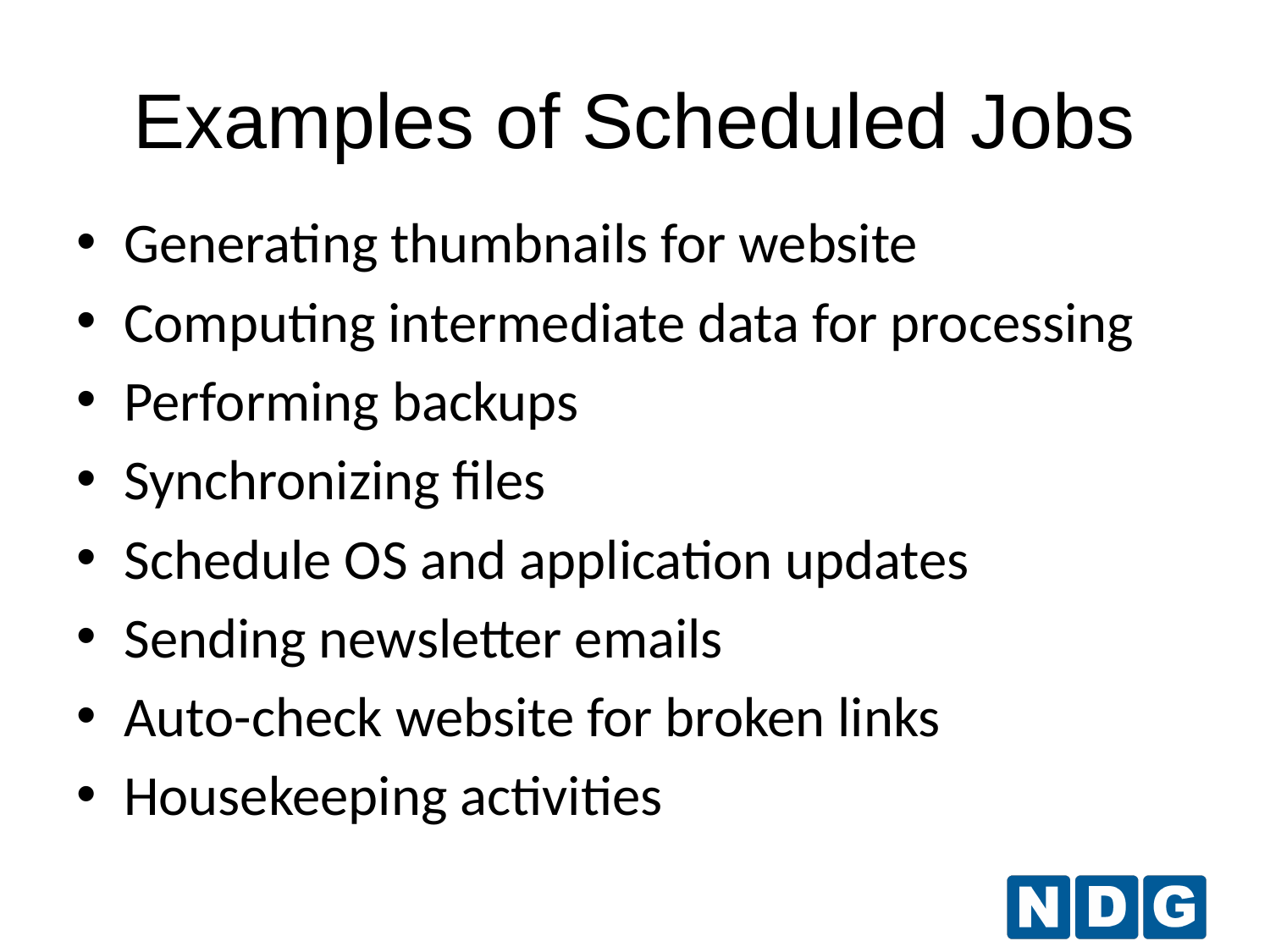

Examples of Scheduled Jobs
Generating thumbnails for website
Computing intermediate data for processing
Performing backups
Synchronizing files
Schedule OS and application updates
Sending newsletter emails
Auto-check website for broken links
Housekeeping activities